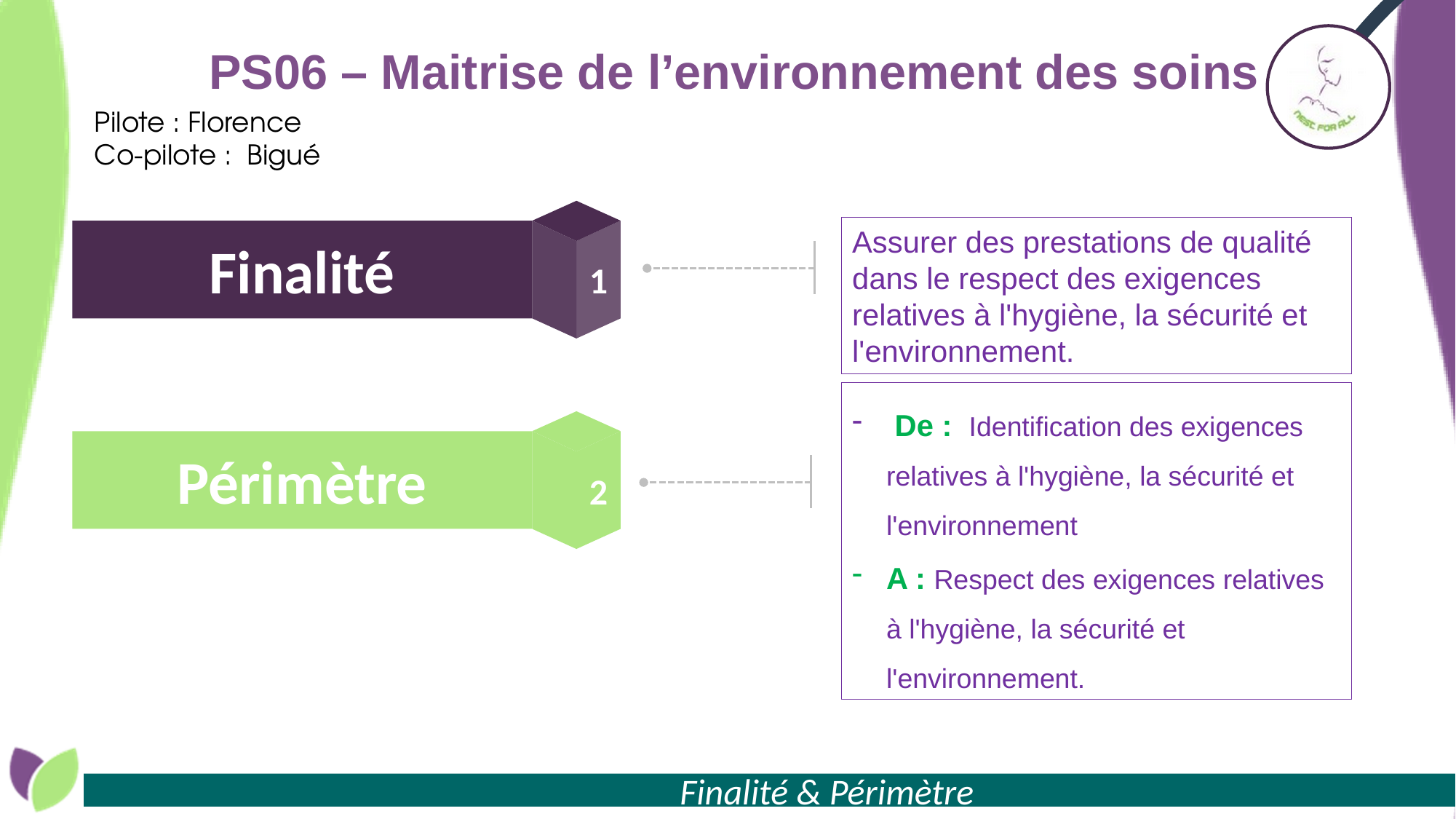

# PS06 – Maitrise de l’environnement des soins
Pilote : Florence
Co-pilote :  Bigué

1
Finalité
Assurer des prestations de qualité dans le respect des exigences relatives à l'hygiène, la sécurité et l'environnement.

 De :  Identification des exigences relatives à l'hygiène, la sécurité et l'environnement
A : Respect des exigences relatives à l'hygiène, la sécurité et l'environnement.

2
Périmètre

  Finalité & Périmètre